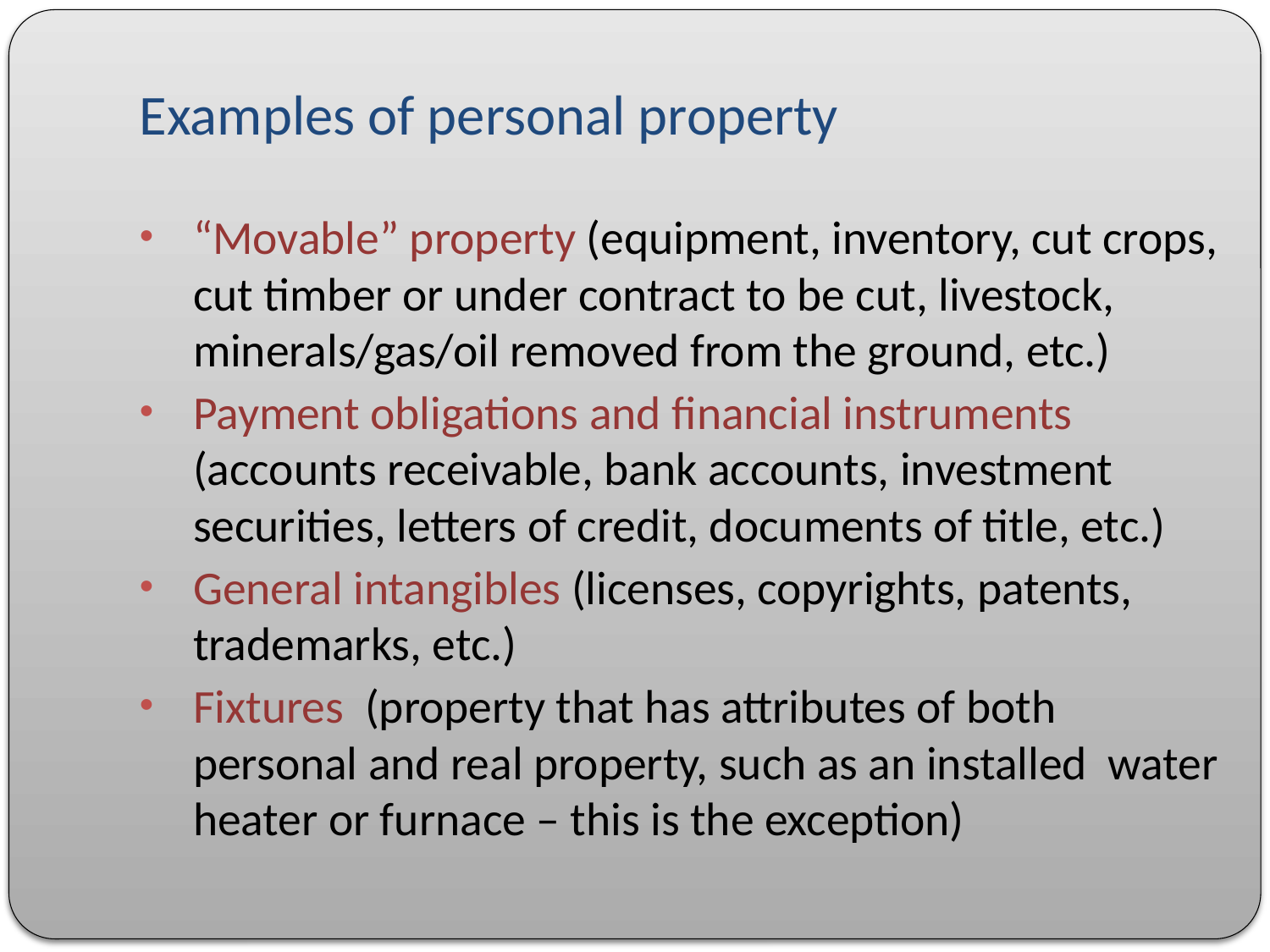

# Examples of personal property
“Movable” property (equipment, inventory, cut crops, cut timber or under contract to be cut, livestock, minerals/gas/oil removed from the ground, etc.)
Payment obligations and financial instruments  (accounts receivable, bank accounts, investment securities, letters of credit, documents of title, etc.)
General intangibles (licenses, copyrights, patents, trademarks, etc.)
Fixtures  (property that has attributes of both personal and real property, such as an installed  water heater or furnace – this is the exception)